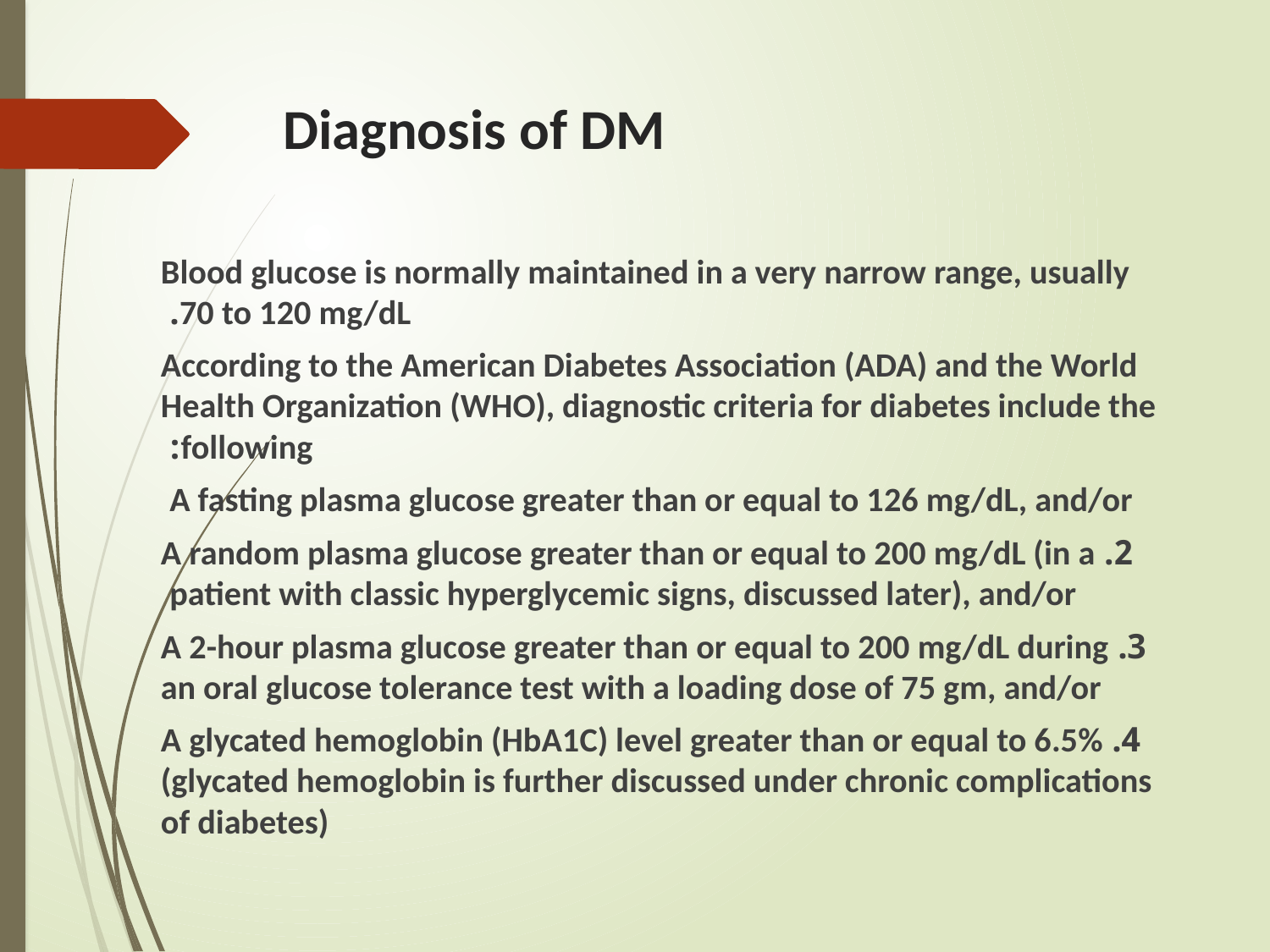

# Diagnosis of DM
Blood glucose is normally maintained in a very narrow range, usually 70 to 120 mg/dL.
According to the American Diabetes Association (ADA) and the World Health Organization (WHO), diagnostic criteria for diabetes include the following:
A fasting plasma glucose greater than or equal to 126 mg/dL, and/or
2. A random plasma glucose greater than or equal to 200 mg/dL (in a patient with classic hyperglycemic signs, discussed later), and/or
3. A 2-hour plasma glucose greater than or equal to 200 mg/dL during an oral glucose tolerance test with a loading dose of 75 gm, and/or
 4. A glycated hemoglobin (HbA1C) level greater than or equal to 6.5% (glycated hemoglobin is further discussed under chronic complications of diabetes)